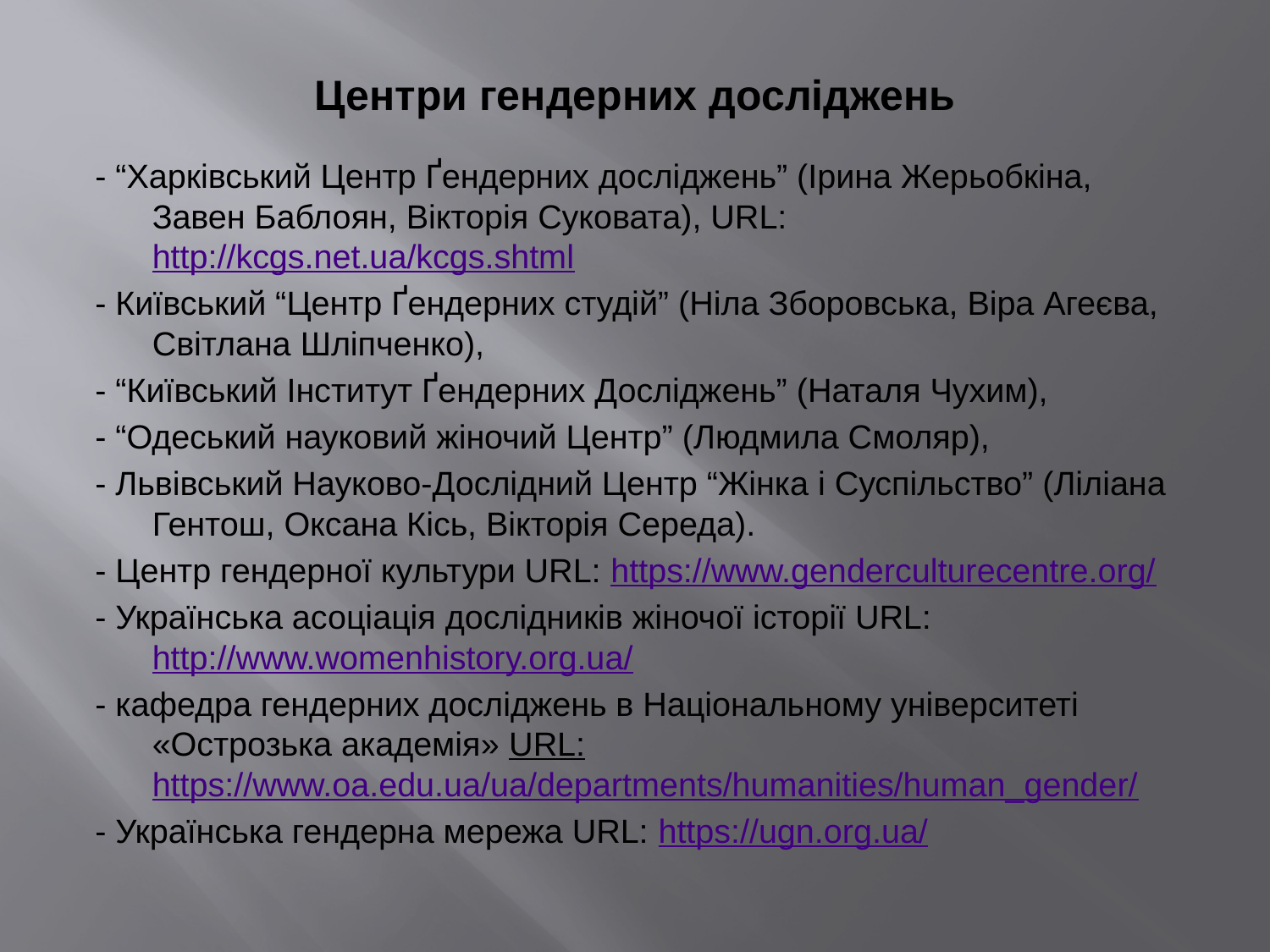

# Центри гендерних досліджень
- “Харківський Центр Ґендерних досліджень” (Ірина Жерьобкіна, Завен Баблоян, Вікторія Суковата), URL: http://kcgs.net.ua/kcgs.shtml
- Київський “Центр Ґендерних студій” (Ніла Зборовська, Віра Агеєва, Світлана Шліпченко),
- “Київський Інститут Ґендерних Досліджень” (Наталя Чухим),
- “Одеський науковий жіночий Центр” (Людмила Смоляр),
- Львівський Науково-Дослідний Центр “Жінка і Суспільство” (Ліліана Гентош, Оксана Кісь, Вікторія Середа).
- Центр гендерної культури URL: https://www.genderculturecentre.org/
- Українська асоціація дослідників жіночої історії URL: http://www.womenhistory.org.ua/
- кафедра гендерних досліджень в Національному університеті «Острозька академія» URL:https://www.oa.edu.ua/ua/departments/humanities/human_gender/
- Українська гендерна мережа URL: https://ugn.org.ua/